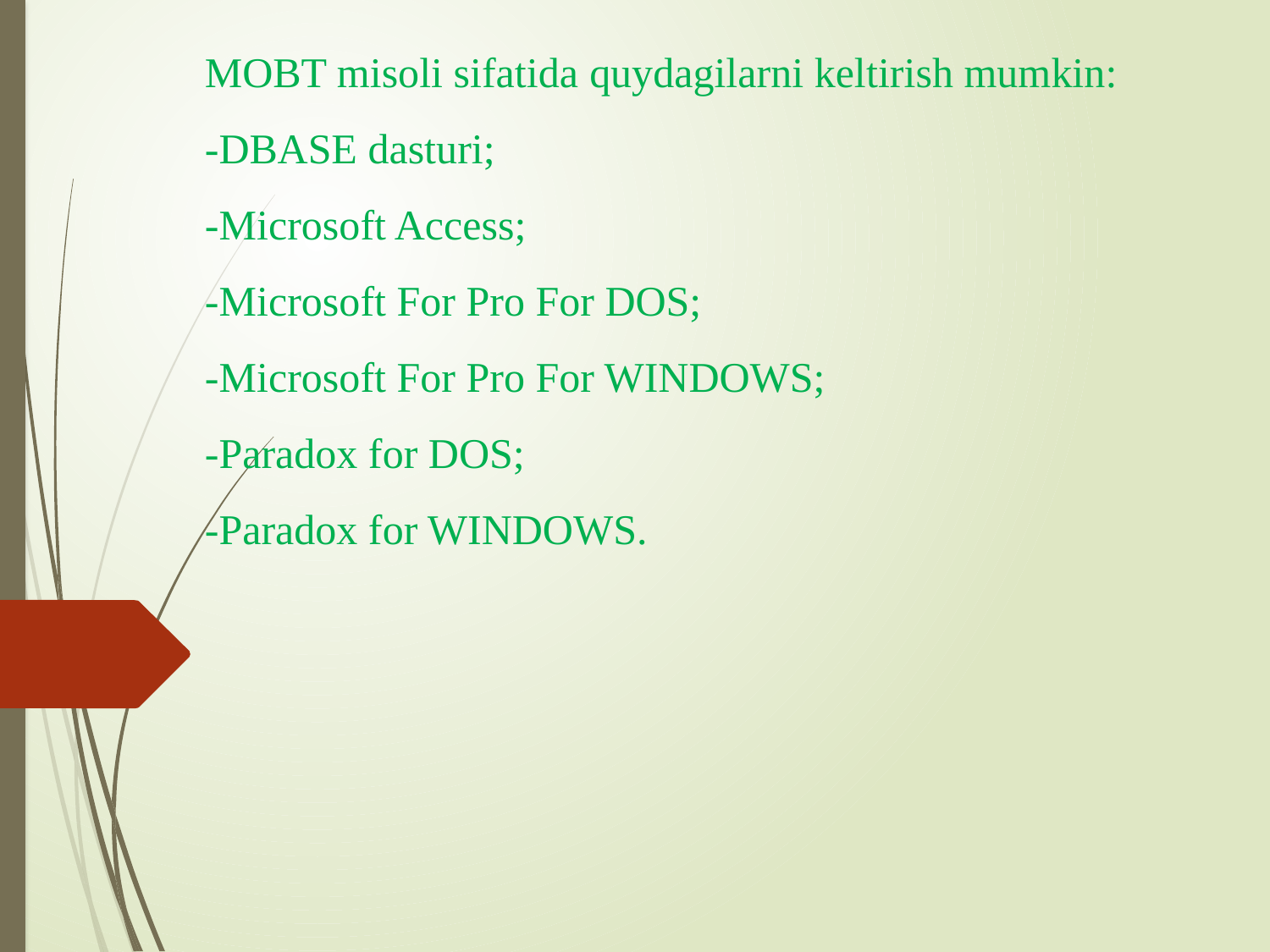

MOBT misoli sifatida quydagilarni keltirish mumkin:
-DBASE dasturi;
-Microsoft Access;
-Microsoft For Pro For DOS;
-Microsoft For Pro For WINDOWS;
-Paradox for DOS;
-Paradox for WINDOWS.